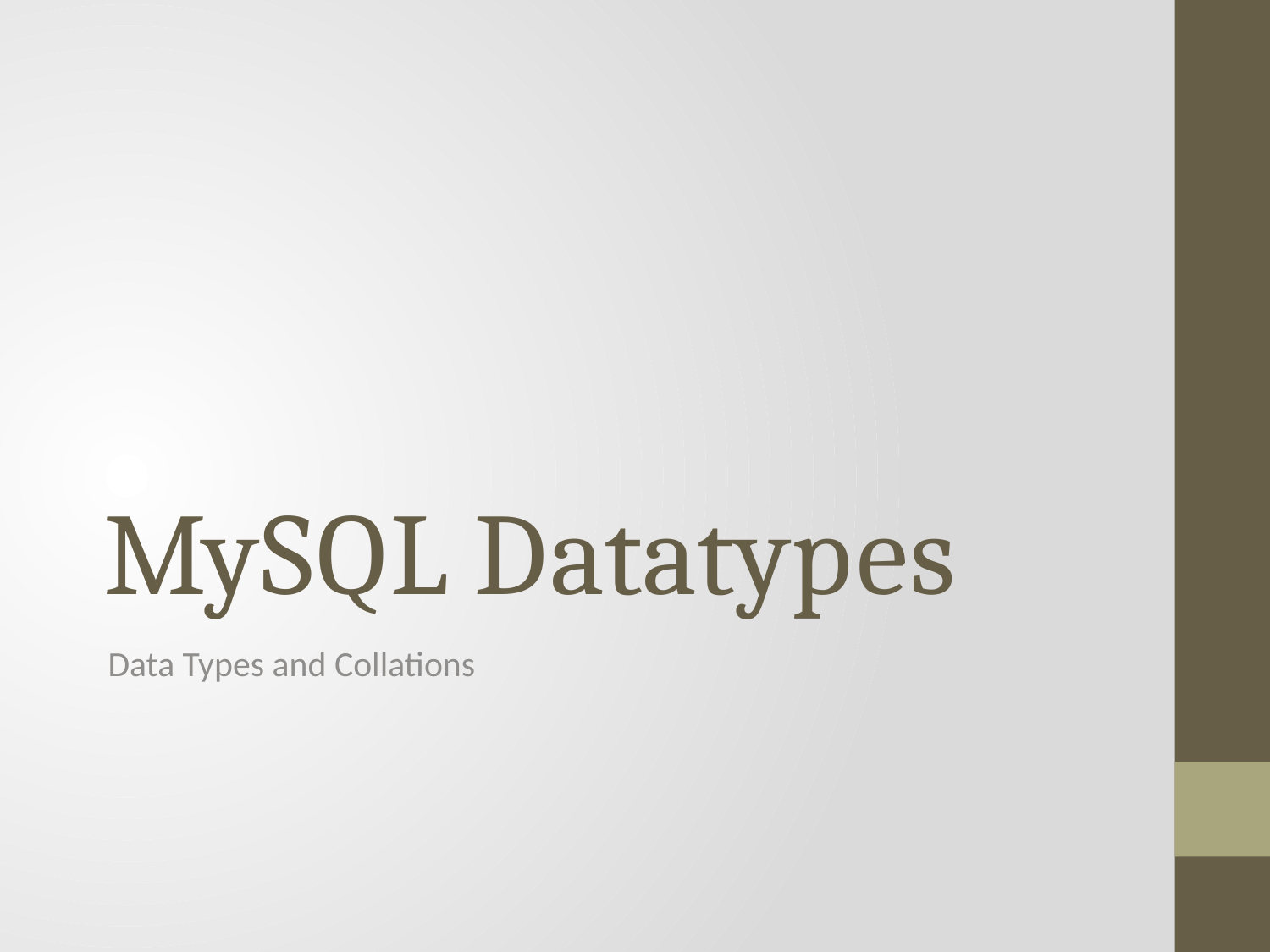

# MySQL Datatypes
Data Types and Collations